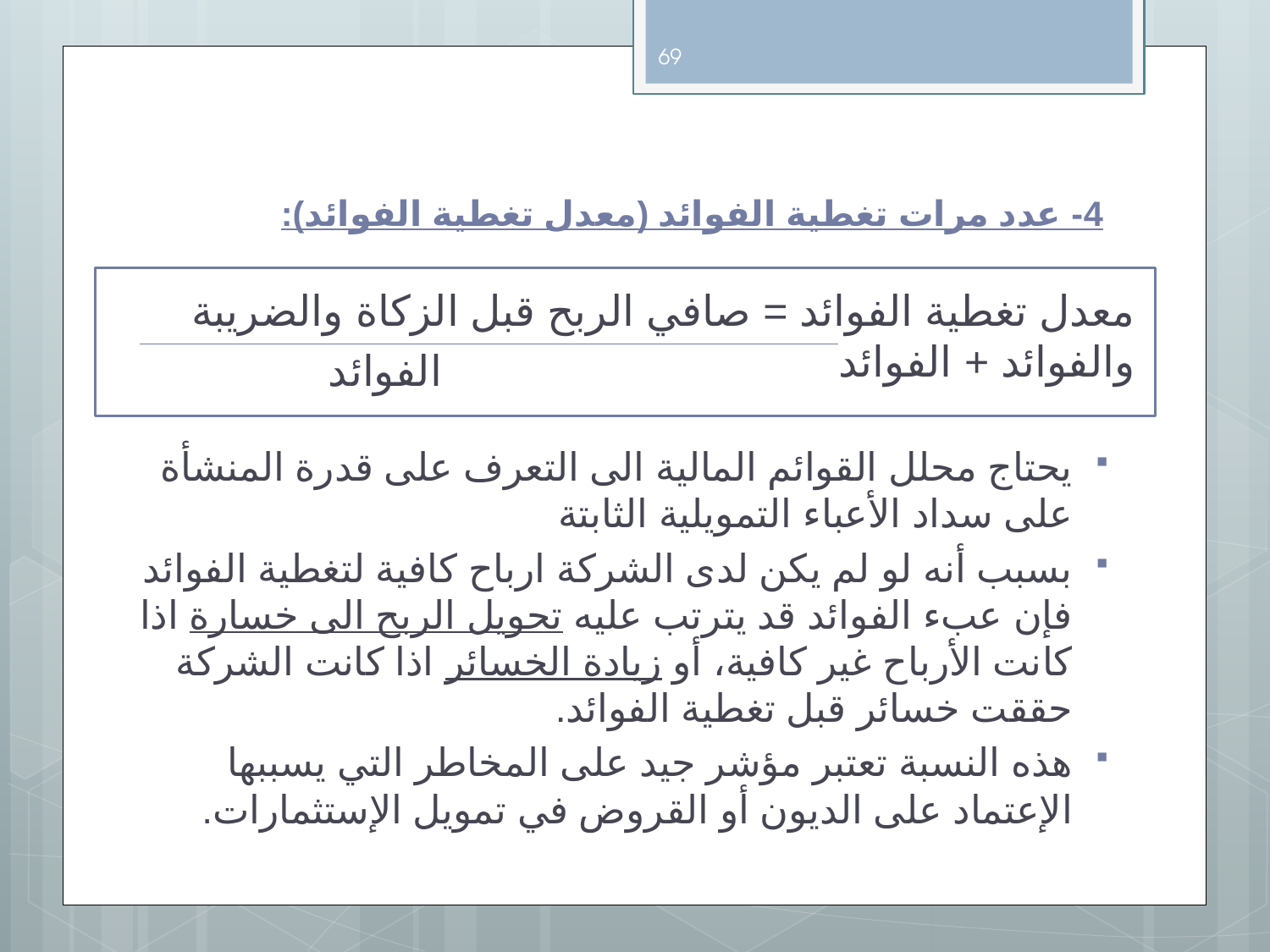

69
# 4- عدد مرات تغطية الفوائد (معدل تغطية الفوائد):

معدل تغطية الفوائد = صافي الربح قبل الزكاة والضريبة والفوائد + الفوائد
الفوائد
يحتاج محلل القوائم المالية الى التعرف على قدرة المنشأة على سداد الأعباء التمويلية الثابتة
بسبب أنه لو لم يكن لدى الشركة ارباح كافية لتغطية الفوائد فإن عبء الفوائد قد يترتب عليه تحويل الربح الى خسارة اذا كانت الأرباح غير كافية، أو زيادة الخسائر اذا كانت الشركة حققت خسائر قبل تغطية الفوائد.
هذه النسبة تعتبر مؤشر جيد على المخاطر التي يسببها الإعتماد على الديون أو القروض في تمويل الإستثمارات.